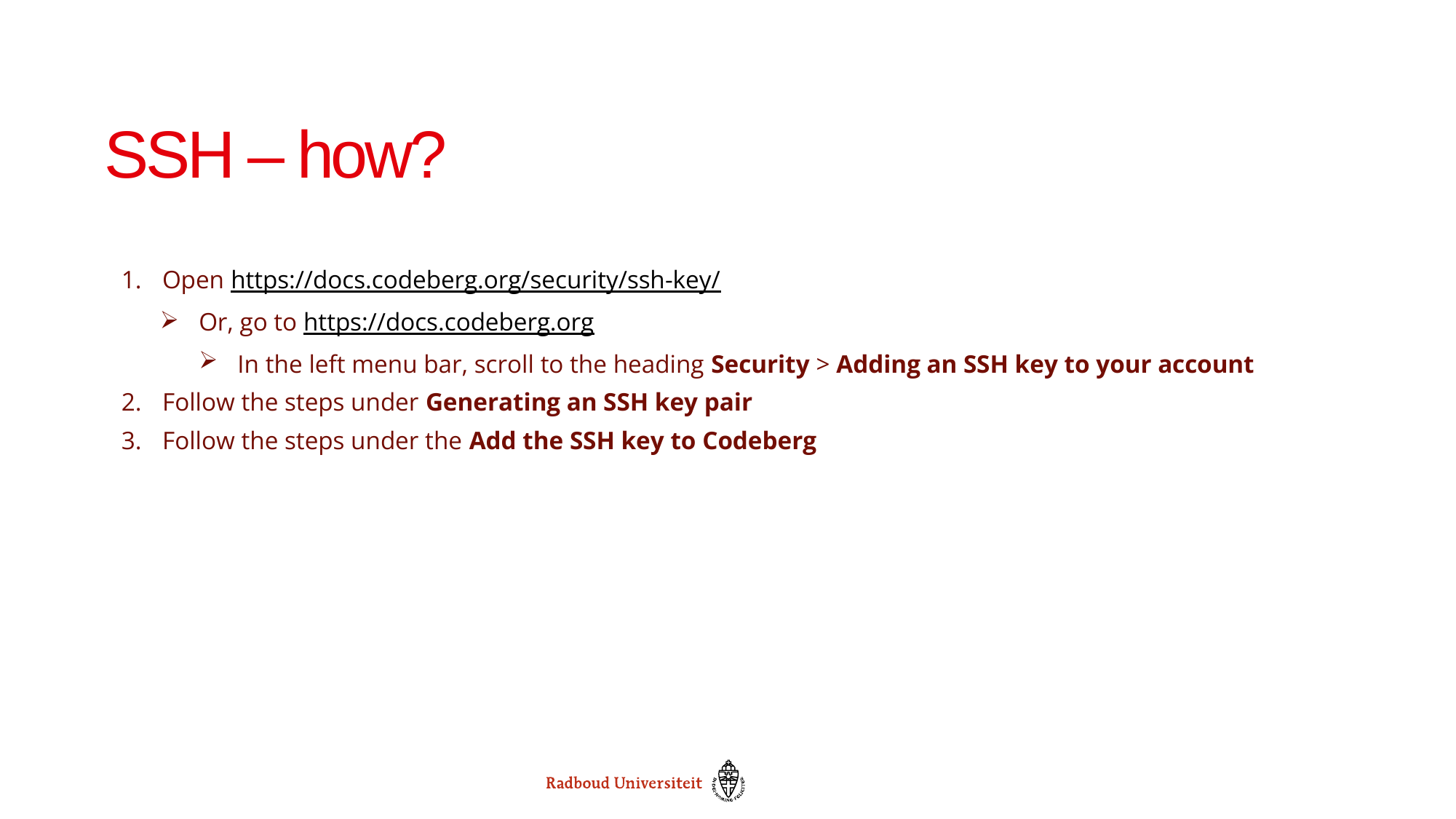

# SSH – how?
Open https://docs.codeberg.org/security/ssh-key/
Or, go to https://docs.codeberg.org
In the left menu bar, scroll to the heading Security > Adding an SSH key to your account
Follow the steps under Generating an SSH key pair
Follow the steps under the Add the SSH key to Codeberg